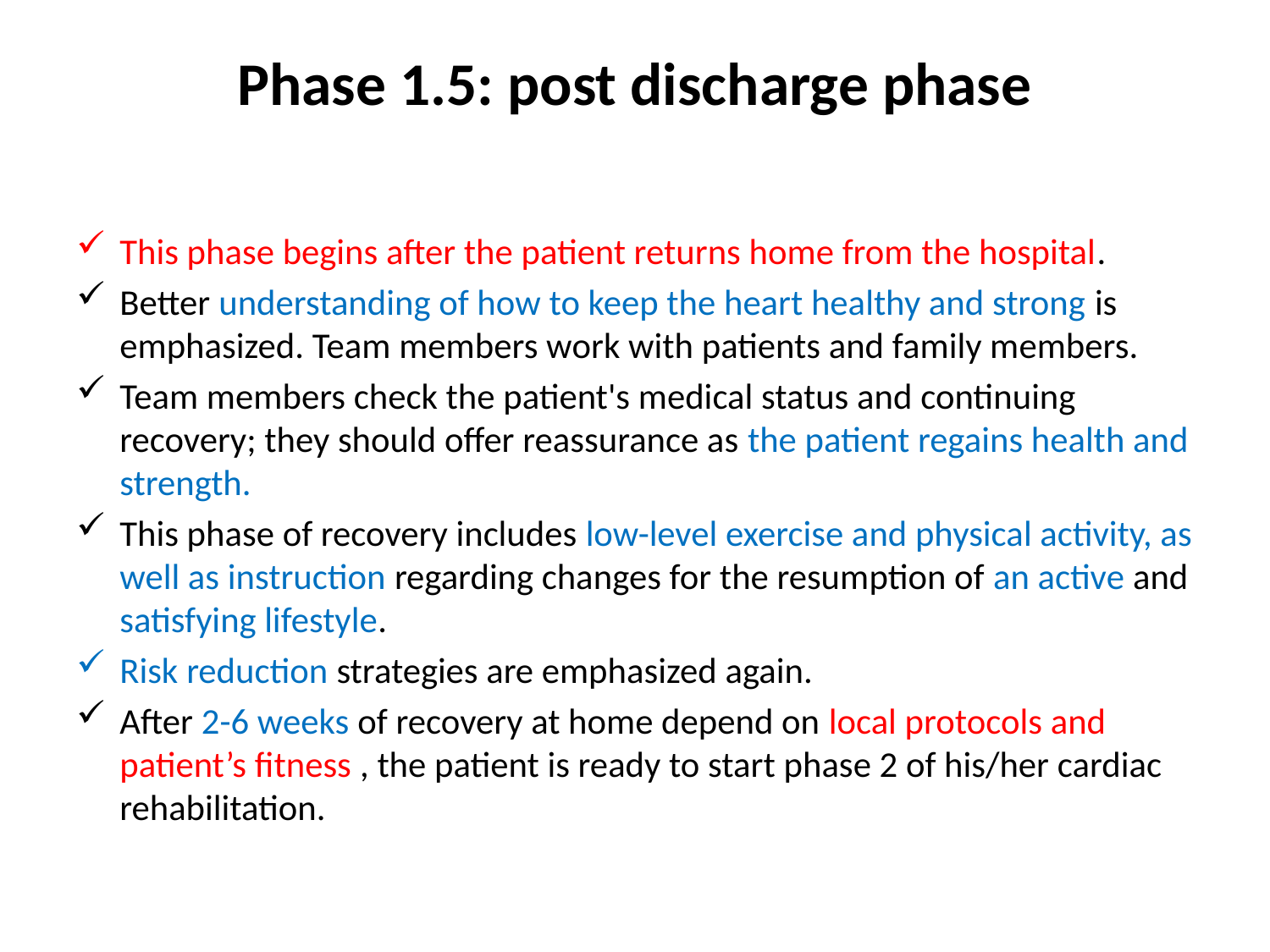

# Phase 1.5: post discharge phase
This phase begins after the patient returns home from the hospital.
Better understanding of how to keep the heart healthy and strong is emphasized. Team members work with patients and family members.
Team members check the patient's medical status and continuing recovery; they should offer reassurance as the patient regains health and strength.
This phase of recovery includes low-level exercise and physical activity, as well as instruction regarding changes for the resumption of an active and satisfying lifestyle.
Risk reduction strategies are emphasized again.
After 2-6 weeks of recovery at home depend on local protocols and patient’s fitness , the patient is ready to start phase 2 of his/her cardiac rehabilitation.